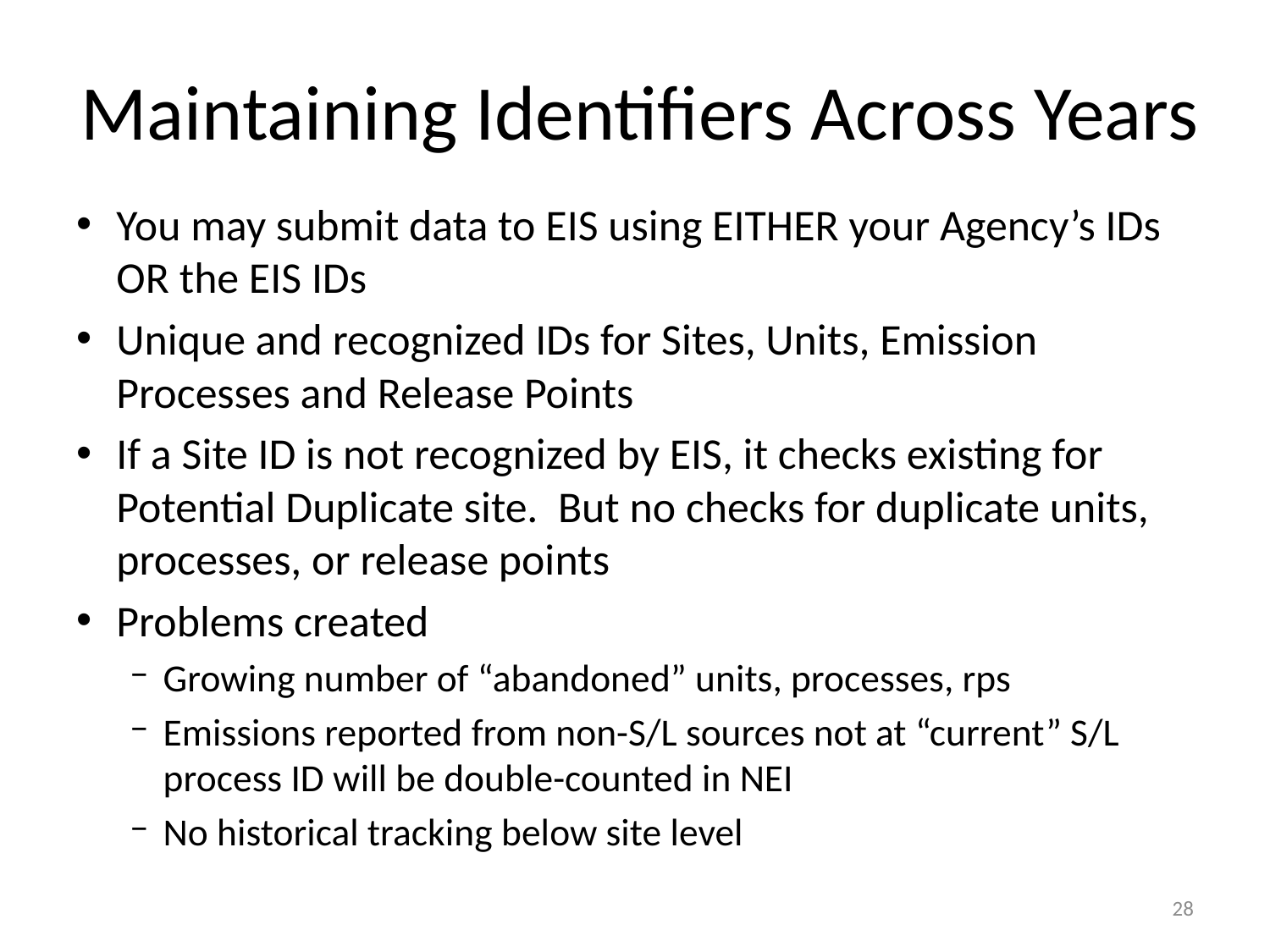

# Maintaining Identifiers Across Years
You may submit data to EIS using EITHER your Agency’s IDs OR the EIS IDs
Unique and recognized IDs for Sites, Units, Emission Processes and Release Points
If a Site ID is not recognized by EIS, it checks existing for Potential Duplicate site.  But no checks for duplicate units, processes, or release points
Problems created
Growing number of “abandoned” units, processes, rps
Emissions reported from non-S/L sources not at “current” S/L process ID will be double-counted in NEI
No historical tracking below site level
28